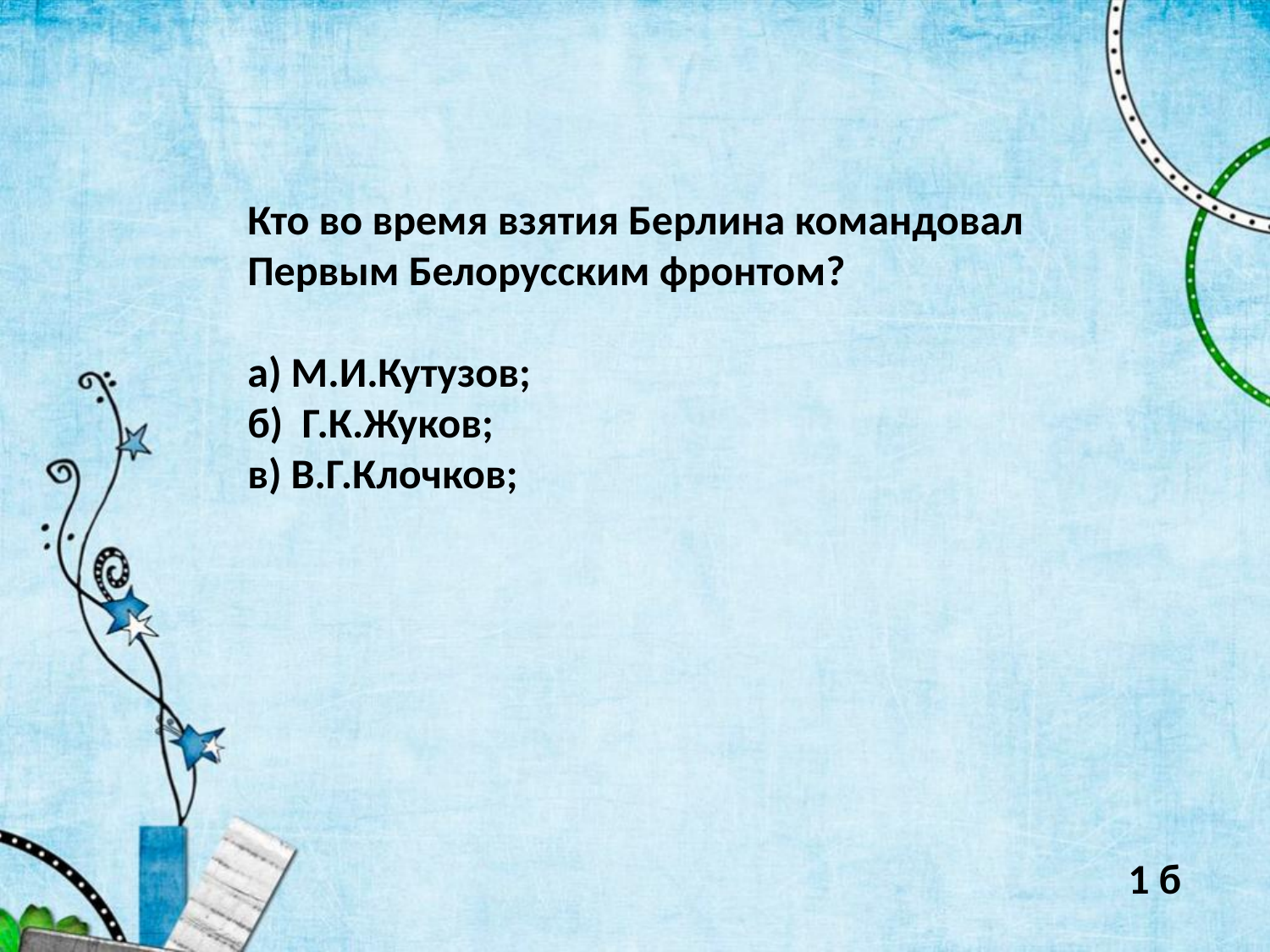

Кто во время взятия Берлина командовал Первым Белорусским фронтом?
а) М.И.Кутузов;
б)  Г.К.Жуков;
в) В.Г.Клочков;
1 б